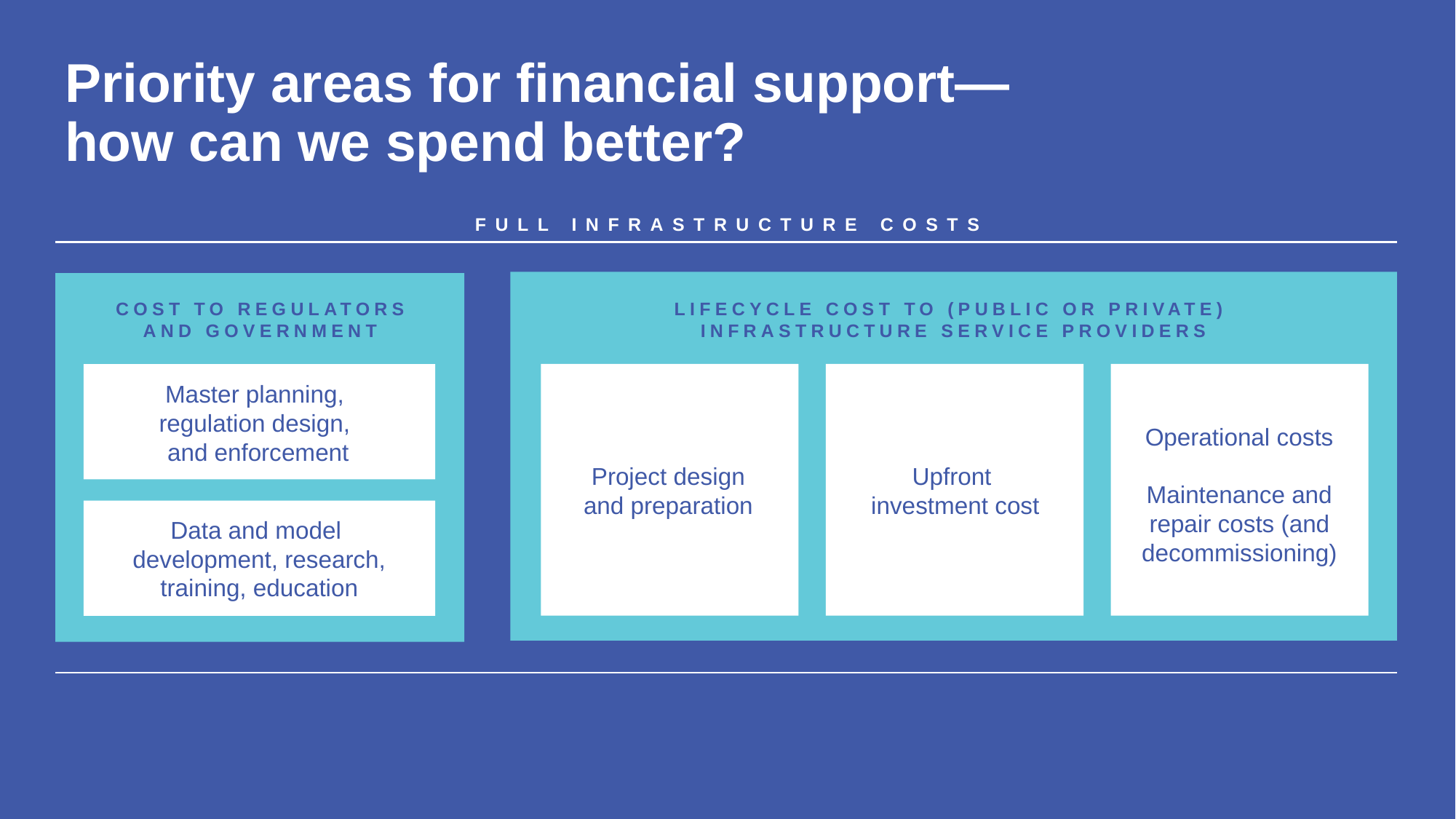

Priority areas for financial support—how can we spend better?
FULL INFRASTRUCTURE COSTS

COST TO REGULATORS
AND GOVERNMENT
LIFECYCLE COST TO (PUBLIC OR PRIVATE)
INFRASTRUCTURE SERVICE PROVIDERS

Master planning,
regulation design,
and enforcement
Operational costs

Maintenance and repair costs (and decommissioning)
Project design
and preparation
Upfront
investment cost

Data and model
development, research, training, education